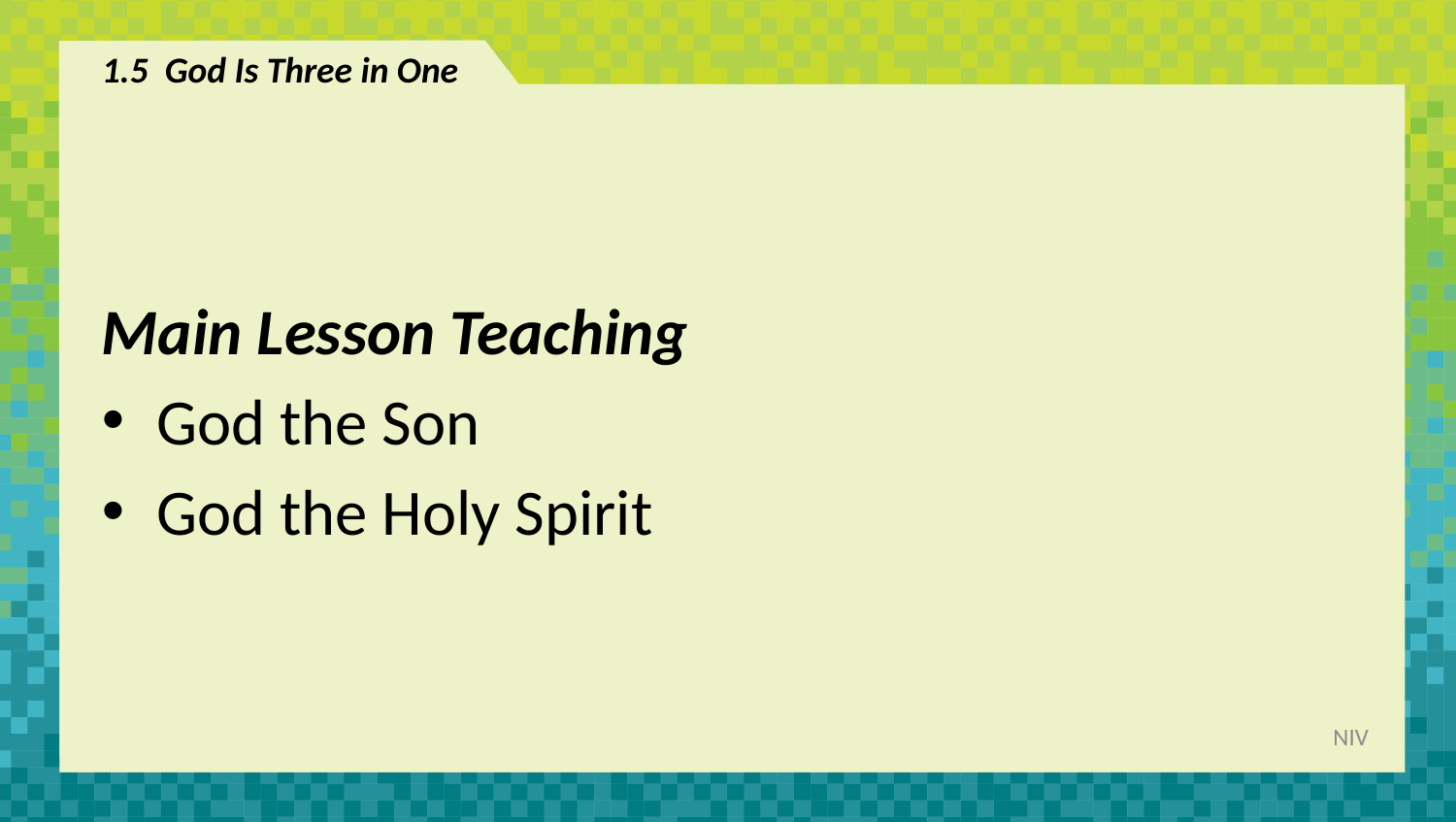

# 1.5  God Is Three in One
Main Lesson Teaching
God the Son
God the Holy Spirit
NIV